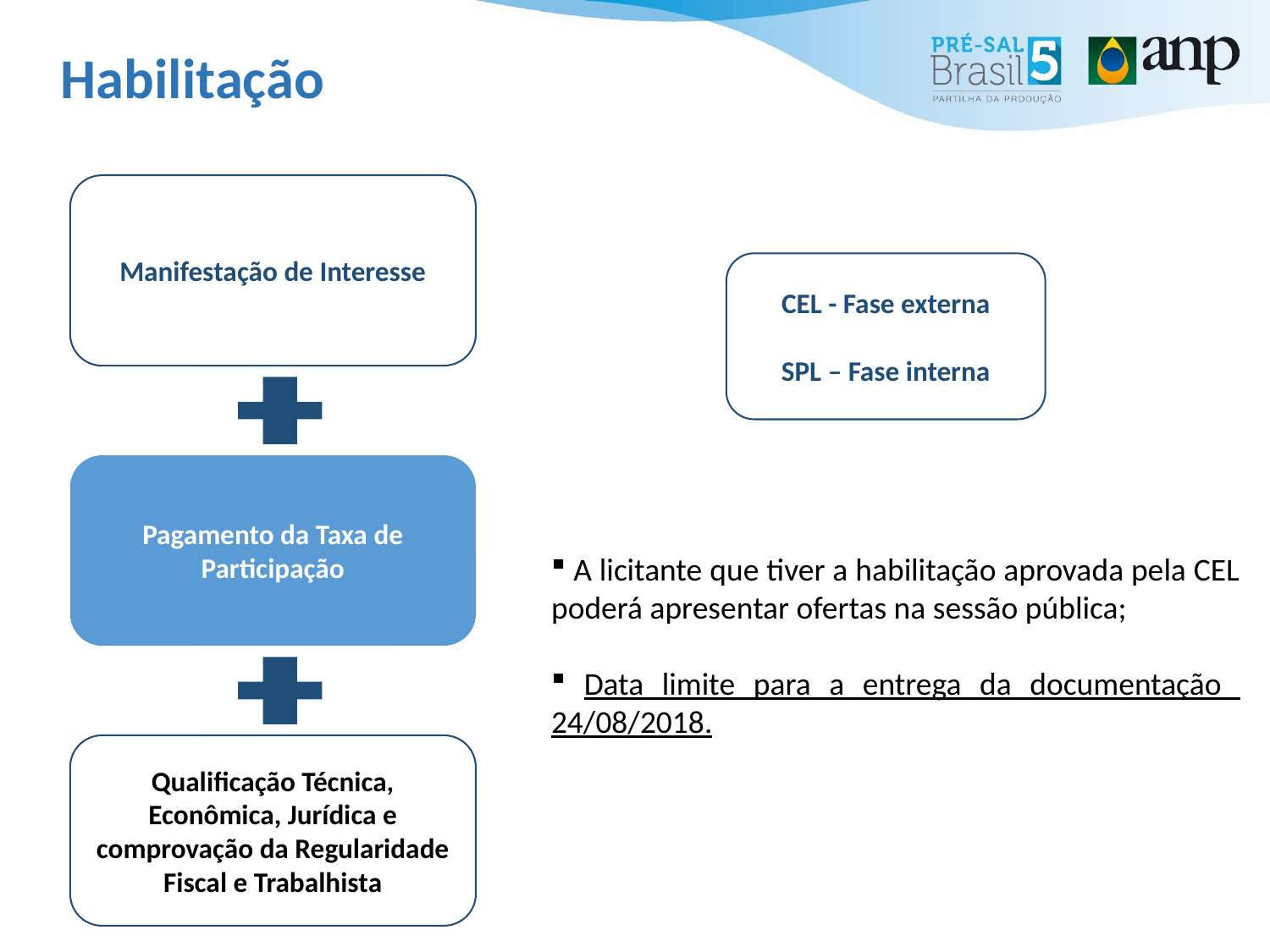

# Habilitação
Manifestação de Interesse

Pagamento da Taxa de Participação

Qualificação Técnica, Econômica, Jurídica e comprovação da Regularidade Fiscal e Trabalhista
CEL - Fase externa

SPL – Fase interna
 A licitante que tiver a habilitação aprovada pela CEL poderá apresentar ofertas na sessão pública;

 Data limite para a entrega da documentação  24/08/2018.